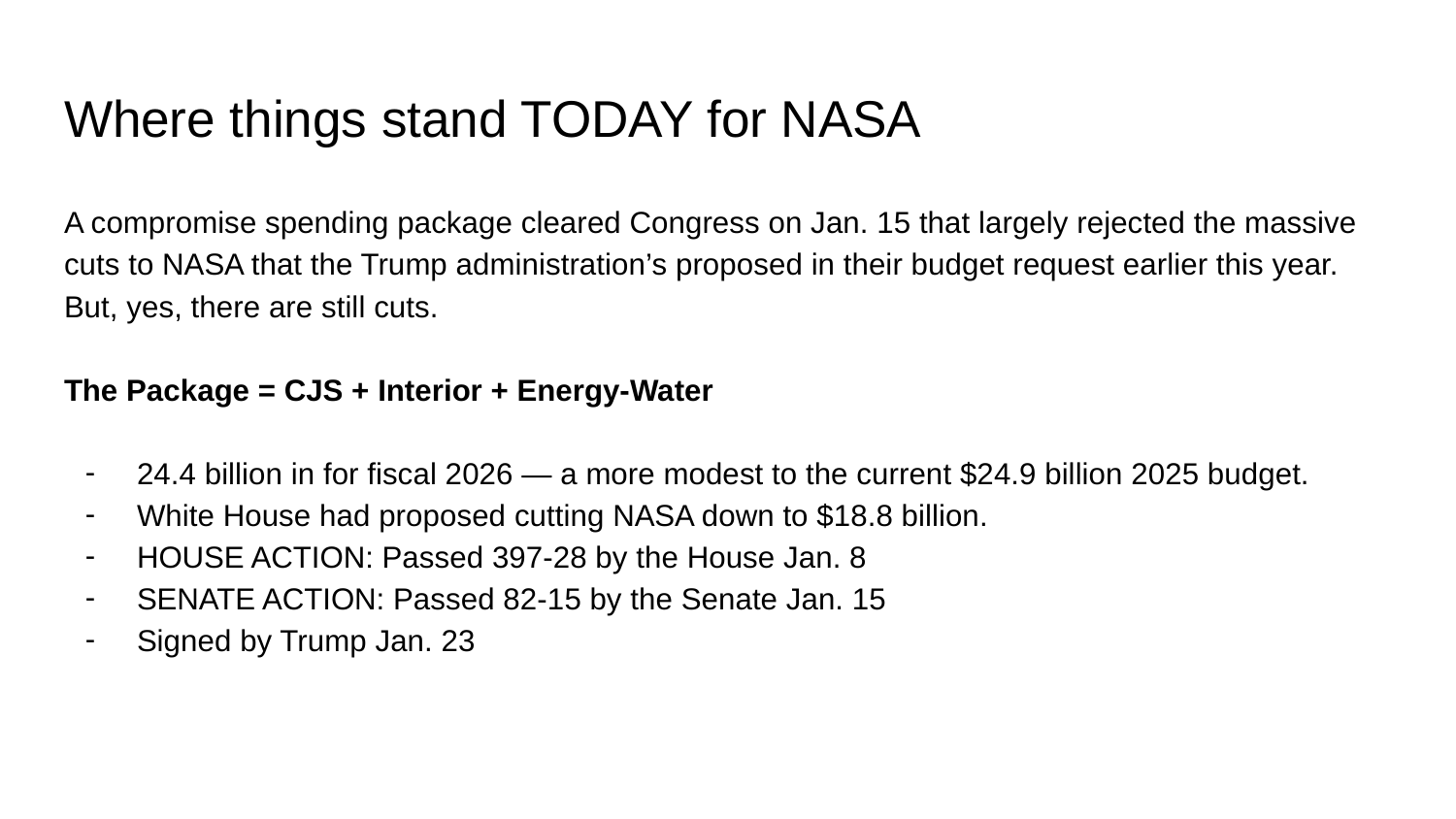

# Where things stand TODAY for NASA
A compromise spending package cleared Congress on Jan. 15 that largely rejected the massive cuts to NASA that the Trump administration’s proposed in their budget request earlier this year. But, yes, there are still cuts.

The Package = CJS + Interior + Energy-Water

24.4 billion in for fiscal 2026 — a more modest to the current $24.9 billion 2025 budget.
White House had proposed cutting NASA down to $18.8 billion.
HOUSE ACTION: Passed 397-28 by the House Jan. 8
SENATE ACTION: Passed 82-15 by the Senate Jan. 15
Signed by Trump Jan. 23